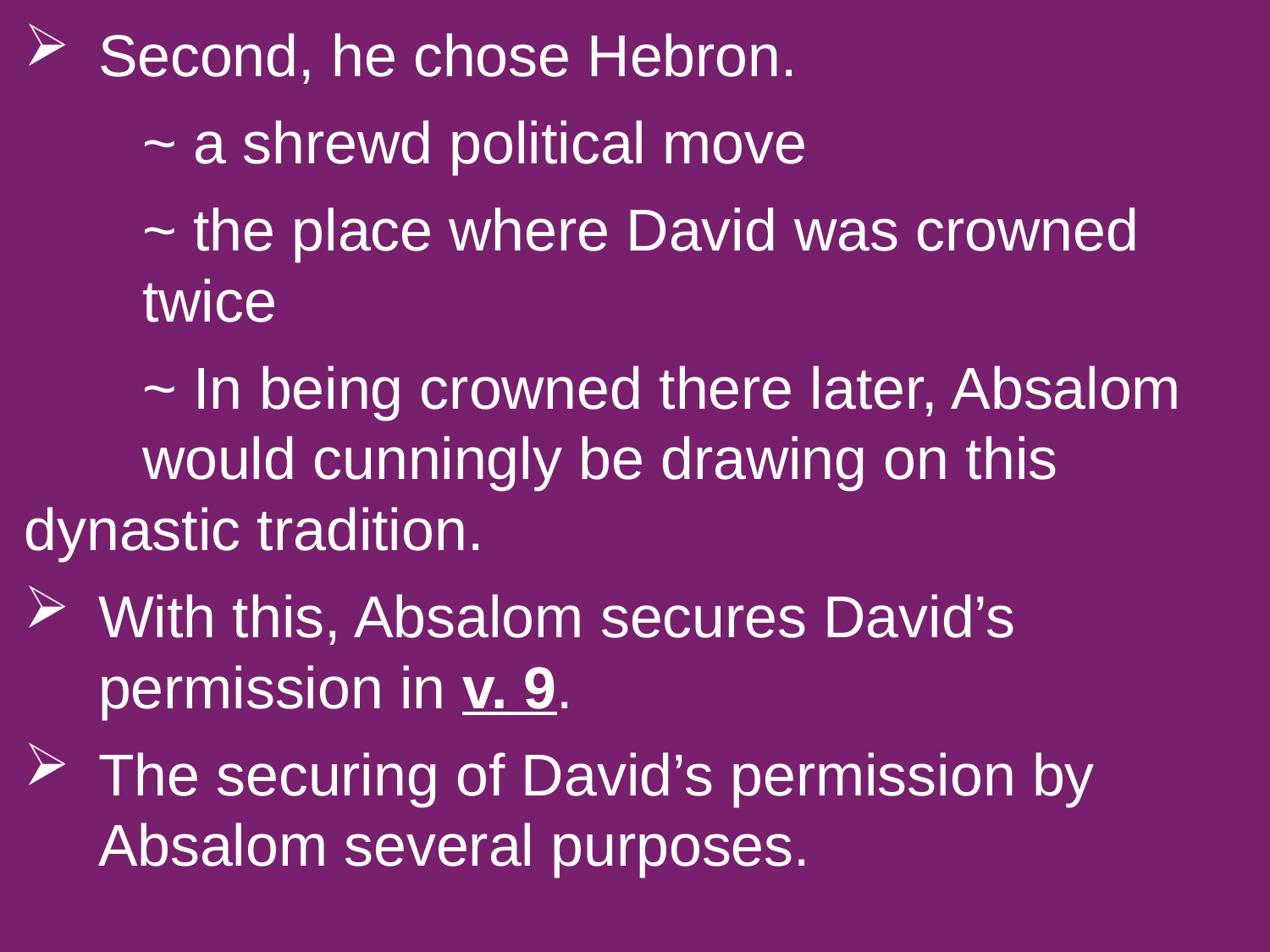

Second, he chose Hebron.
		~ a shrewd political move
		~ the place where David was crowned 				twice
		~ In being crowned there later, Absalom 				would cunningly be drawing on this 					dynastic tradition.
With this, Absalom secures David’s permission in v. 9.
The securing of David’s permission by Absalom several purposes.